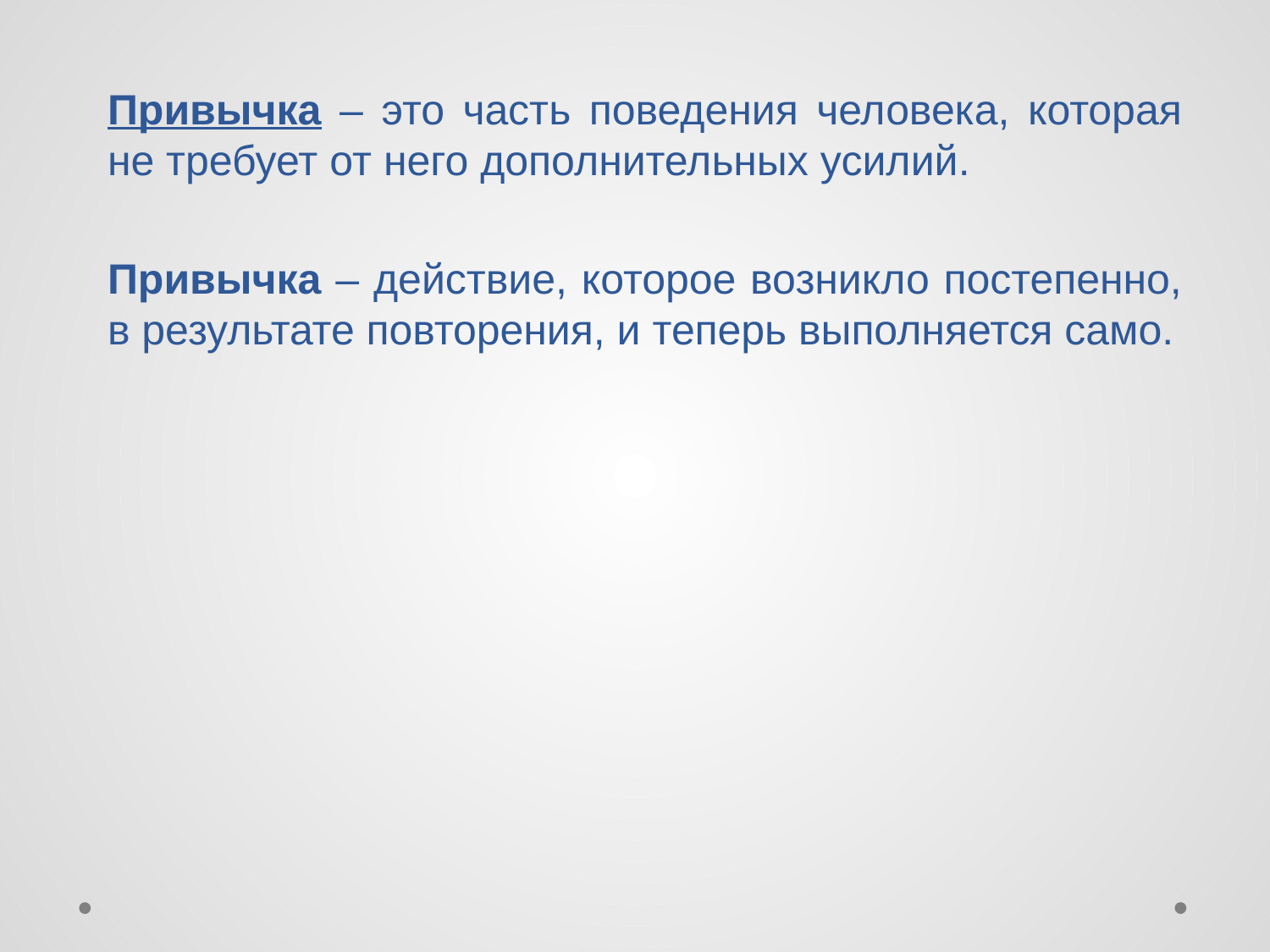

Привычка – это часть поведения человека, которая не требует от него дополнительных усилий.

Привычка – действие, которое возникло постепенно, в результате повторения, и теперь выполняется само.